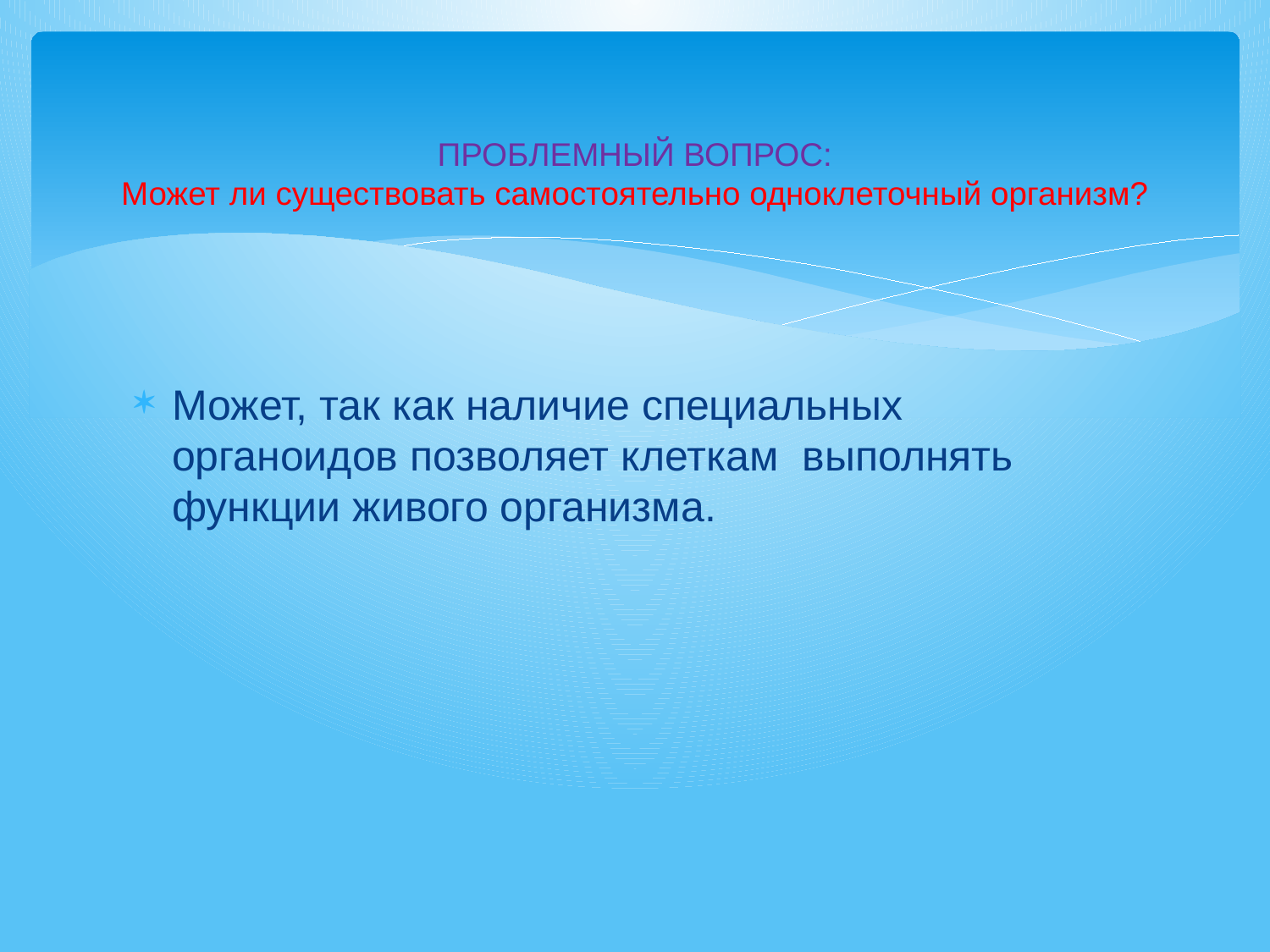

# ПРОБЛЕМНЫЙ ВОПРОС: Может ли существовать самостоятельно одноклеточный организм?
Может, так как наличие специальных органоидов позволяет клеткам  выполнять функции живого организма.